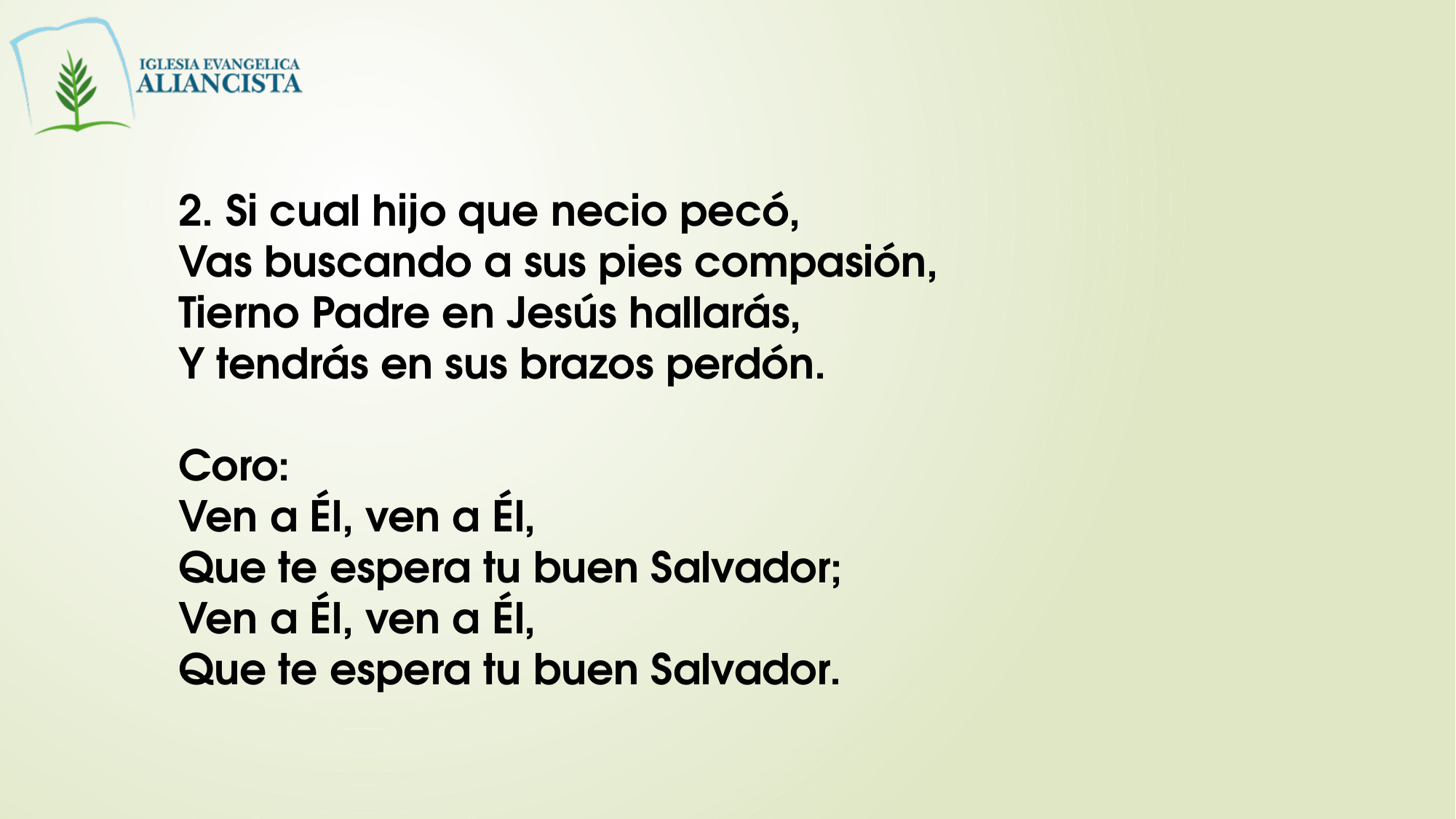

2. Si cual hijo que necio pecó,
Vas buscando a sus pies compasión,
Tierno Padre en Jesús hallarás,
Y tendrás en sus brazos perdón.

Coro:
Ven a Él, ven a Él,
Que te espera tu buen Salvador;
Ven a Él, ven a Él,
Que te espera tu buen Salvador.